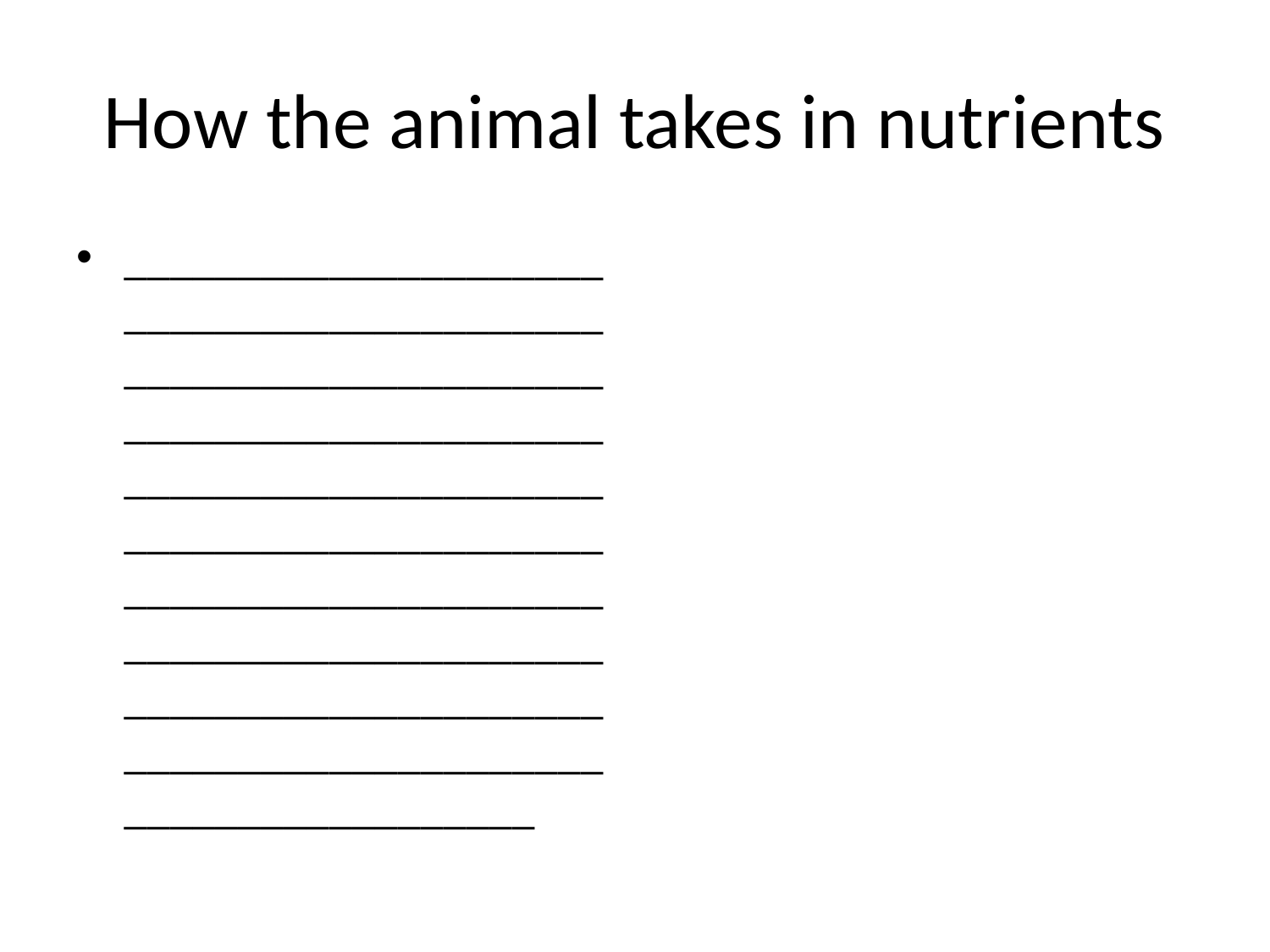

# How the animal takes in nutrients
____________________________________________________________________________________________________________________________________________________________________________________________________________________________________